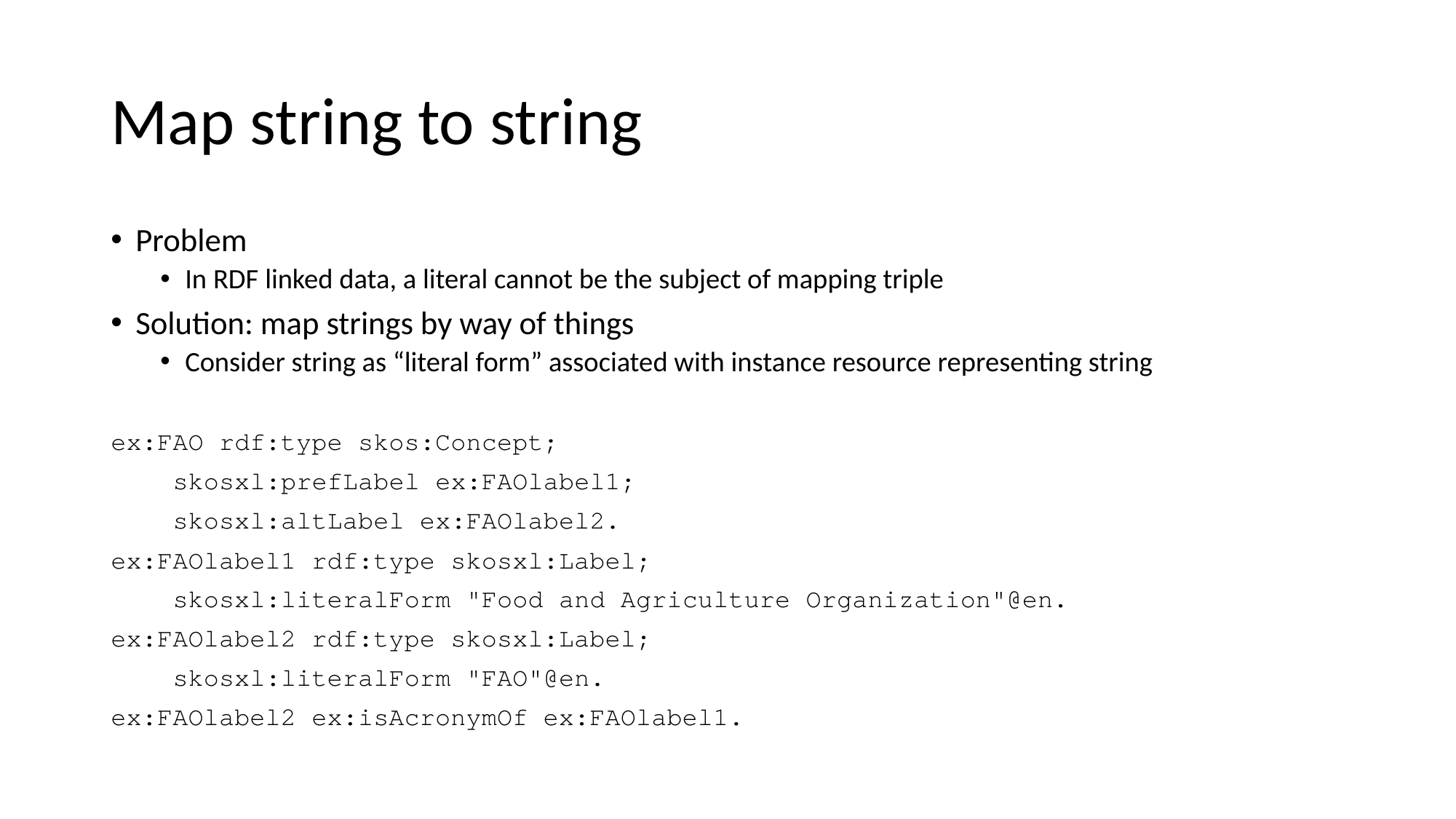

# Map string to string
Problem
In RDF linked data, a literal cannot be the subject of mapping triple
Solution: map strings by way of things
Consider string as “literal form” associated with instance resource representing string

ex:FAO rdf:type skos:Concept;
    skosxl:prefLabel ex:FAOlabel1;
    skosxl:altLabel ex:FAOlabel2.
ex:FAOlabel1 rdf:type skosxl:Label;
    skosxl:literalForm "Food and Agriculture Organization"@en.
ex:FAOlabel2 rdf:type skosxl:Label;
    skosxl:literalForm "FAO"@en.
ex:FAOlabel2 ex:isAcronymOf ex:FAOlabel1.